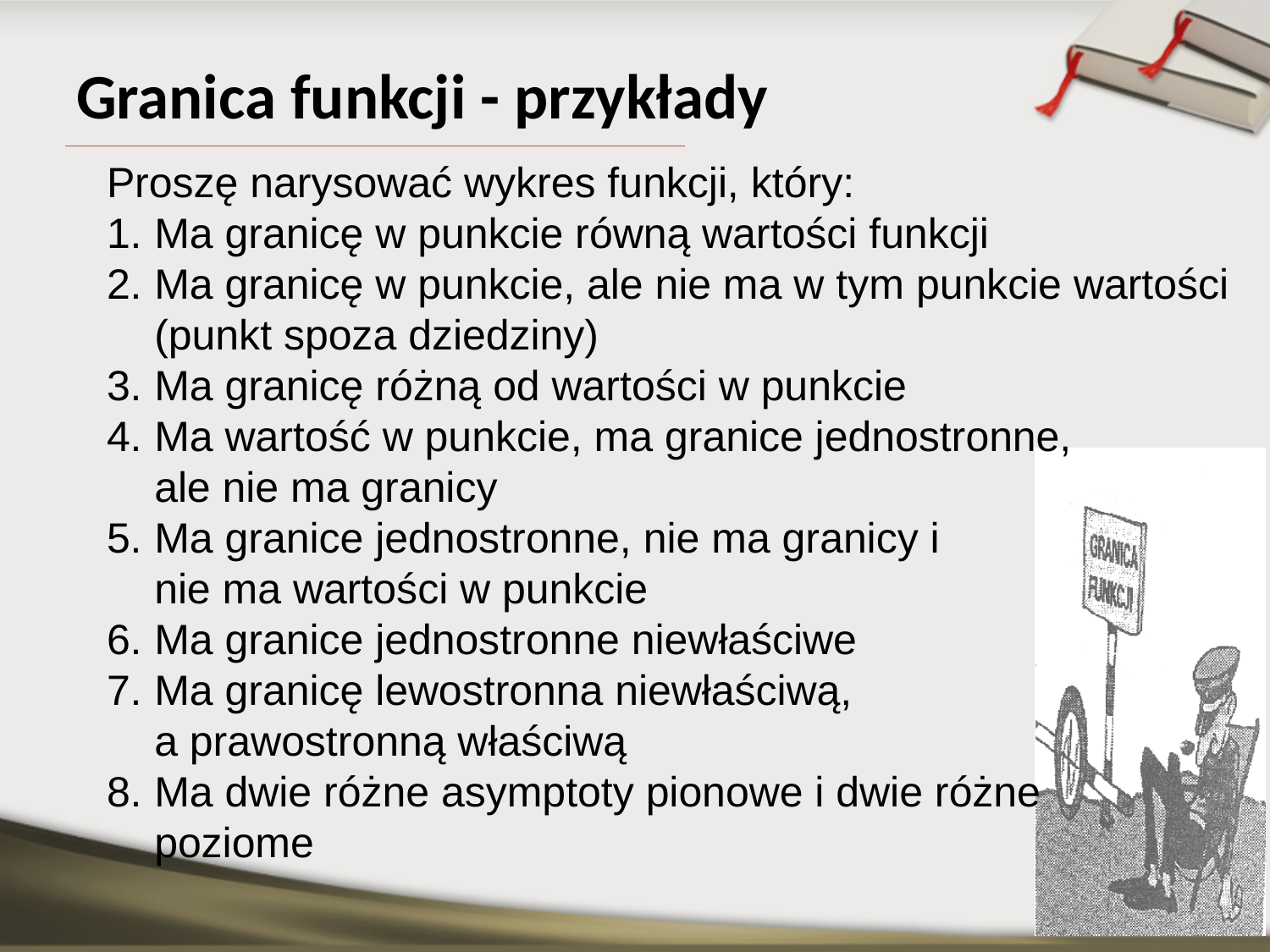

# Granica funkcji - przykłady
Proszę narysować wykres funkcji, który:
Ma granicę w punkcie równą wartości funkcji
Ma granicę w punkcie, ale nie ma w tym punkcie wartości
(punkt spoza dziedziny)
Ma granicę różną od wartości w punkcie
Ma wartość w punkcie, ma granice jednostronne,
ale nie ma granicy
Ma granice jednostronne, nie ma granicy i
nie ma wartości w punkcie
Ma granice jednostronne niewłaściwe
Ma granicę lewostronna niewłaściwą,
a prawostronną właściwą
Ma dwie różne asymptoty pionowe i dwie różne
poziome